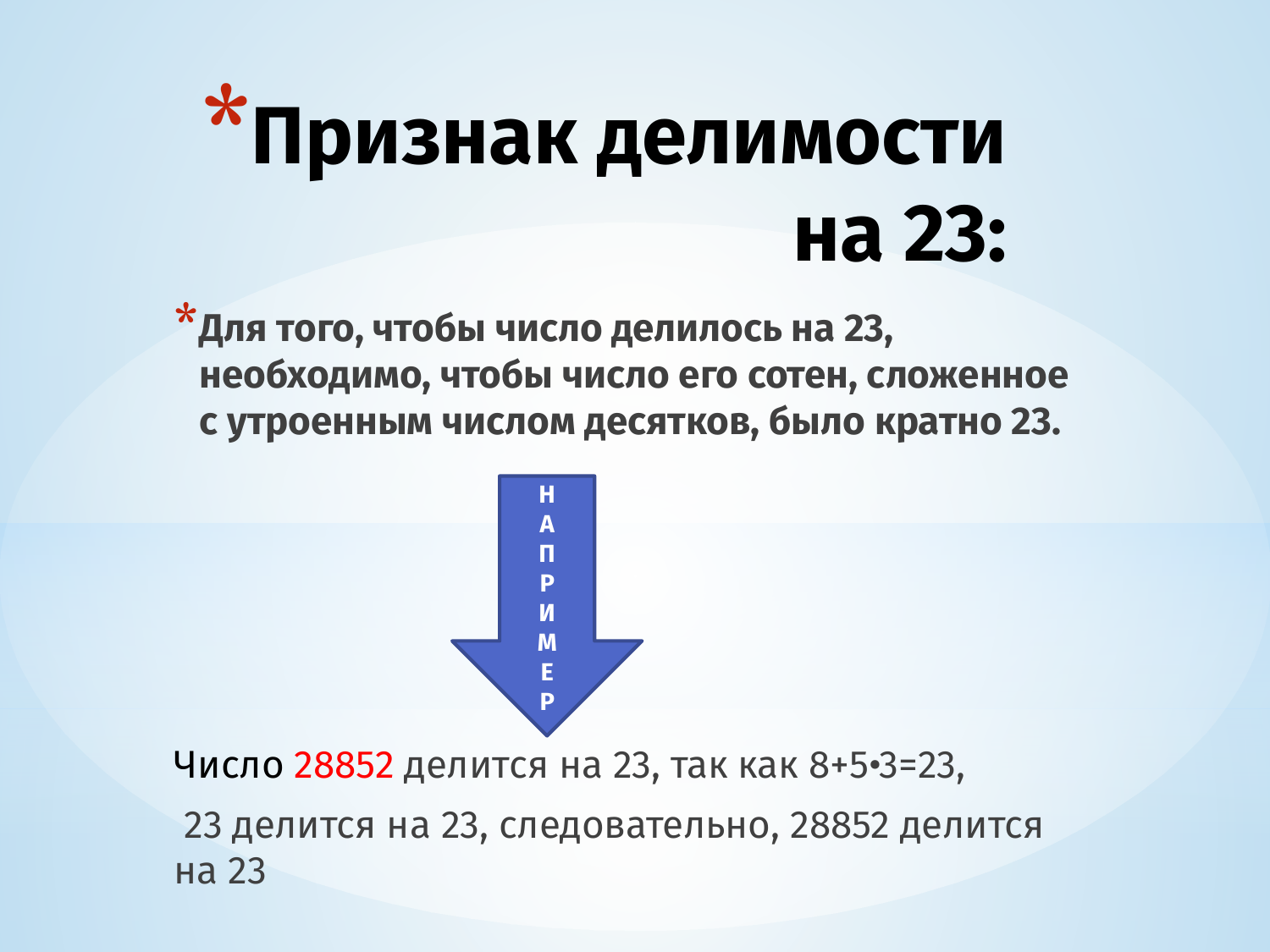

# Признак делимости на 23:
Для того, чтобы число делилось на 23, необходимо, чтобы число его сотен, сложенное с утроенным числом десятков, было кратно 23.

Число 28852 делится на 23, так как 8+5•3=23,
 23 делится на 23, следовательно, 28852 делится на 23

Н
А
П
Р
И
М
Е
Р